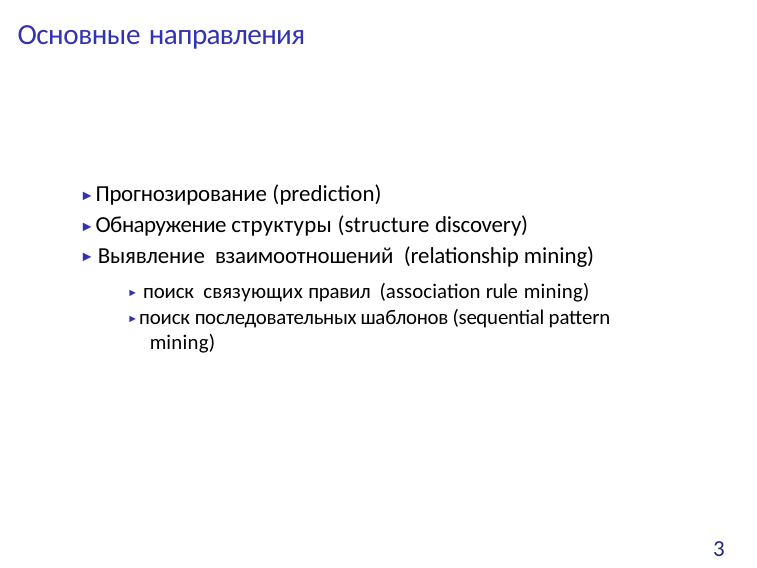

# Основные направления
► Прогнозирование (prediction)
► Обнаружение структуры (structure discovery)
►   Выявление  взаимоотношений  (relationship mining)
►     поиск  связующих правил  (association rule mining)
► поиск последовательных шаблонов (sequential pattern  mining)
3